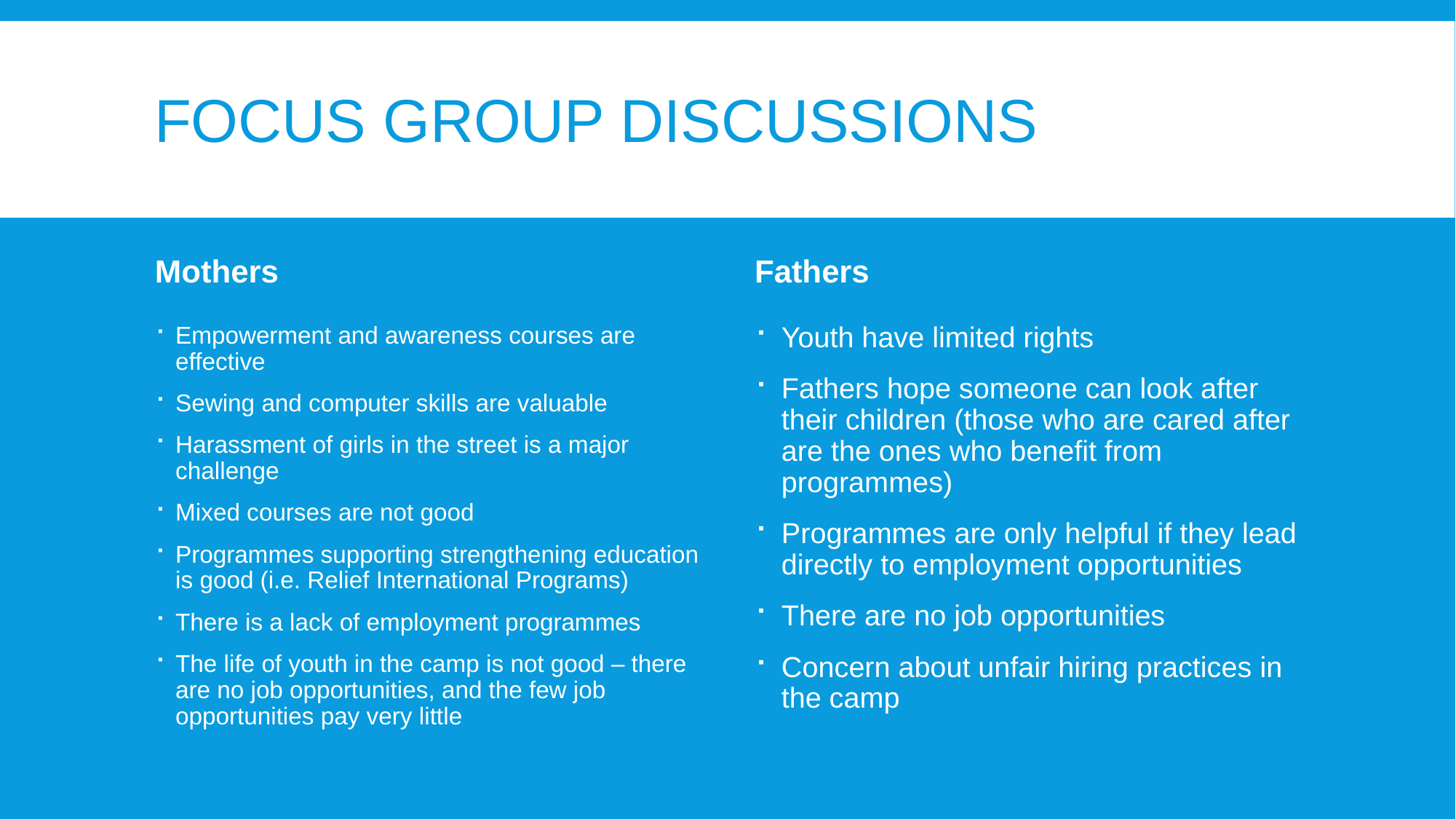

# Focus group discussions
Mothers
Fathers
Youth have limited rights
Fathers hope someone can look after their children (those who are cared after are the ones who benefit from programmes)
Programmes are only helpful if they lead directly to employment opportunities
There are no job opportunities
Concern about unfair hiring practices in the camp

Empowerment and awareness courses are effective
Sewing and computer skills are valuable
Harassment of girls in the street is a major challenge
Mixed courses are not good
Programmes supporting strengthening education is good (i.e. Relief International Programs)
There is a lack of employment programmes
The life of youth in the camp is not good – there are no job opportunities, and the few job opportunities pay very little